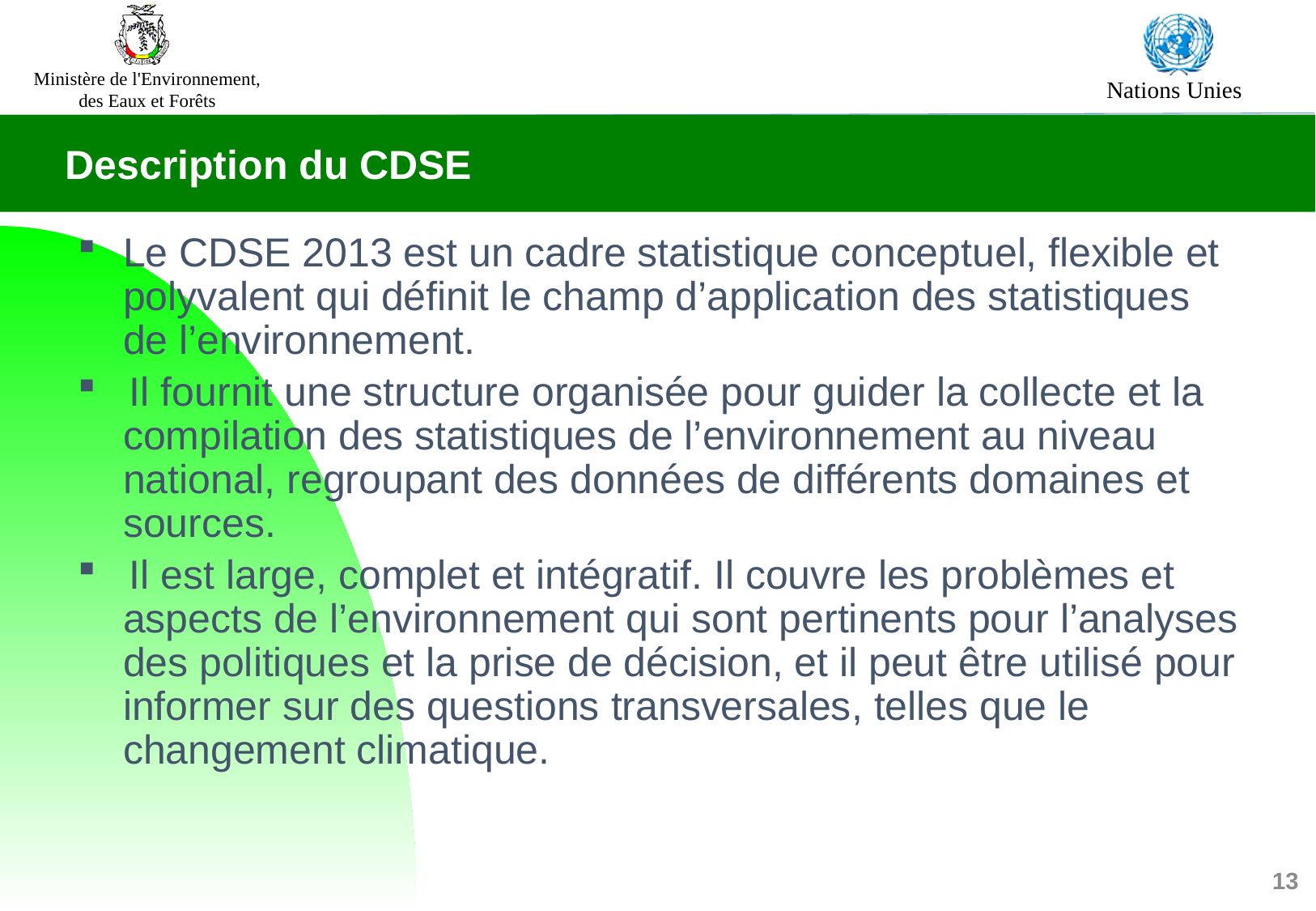

Description du CDSE
Le CDSE 2013 est un cadre statistique conceptuel, flexible et polyvalent qui définit le champ d’application des statistiques de l’environnement.
 Il fournit une structure organisée pour guider la collecte et la compilation des statistiques de l’environnement au niveau national, regroupant des données de différents domaines et sources.
 Il est large, complet et intégratif. Il couvre les problèmes et aspects de l’environnement qui sont pertinents pour l’analyses des politiques et la prise de décision, et il peut être utilisé pour informer sur des questions transversales, telles que le changement climatique.
13